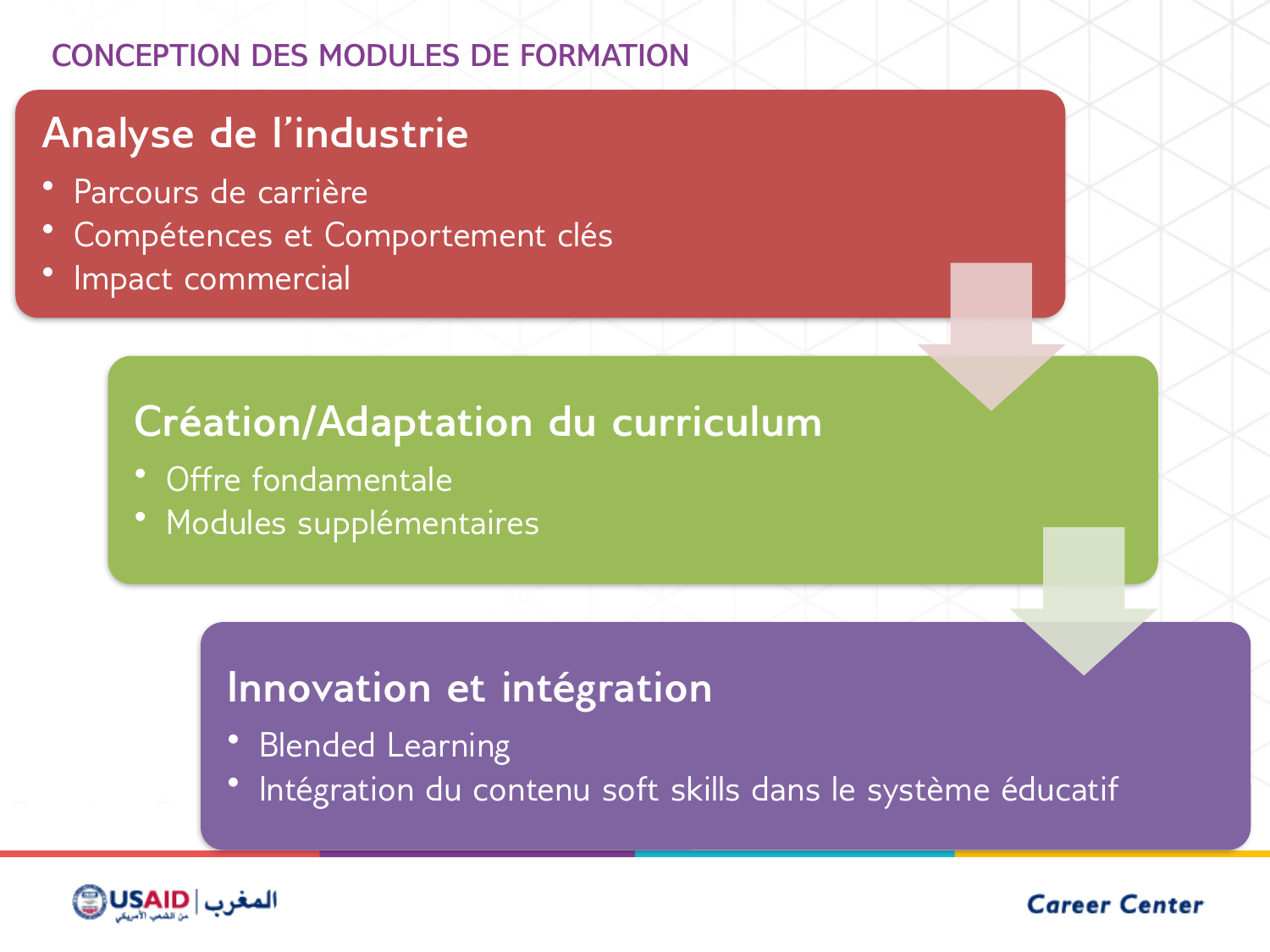

CONCEPTION DES MODULES DE FORMATION
Analyse de l’industrie
Parcours de carrière
Compétences et Comportement clés
Impact commercial
Création/Adaptation du curriculum
Offre fondamentale
Modules supplémentaires
Innovation et intégration
Blended Learning
Intégration du contenu soft skills dans le système éducatif